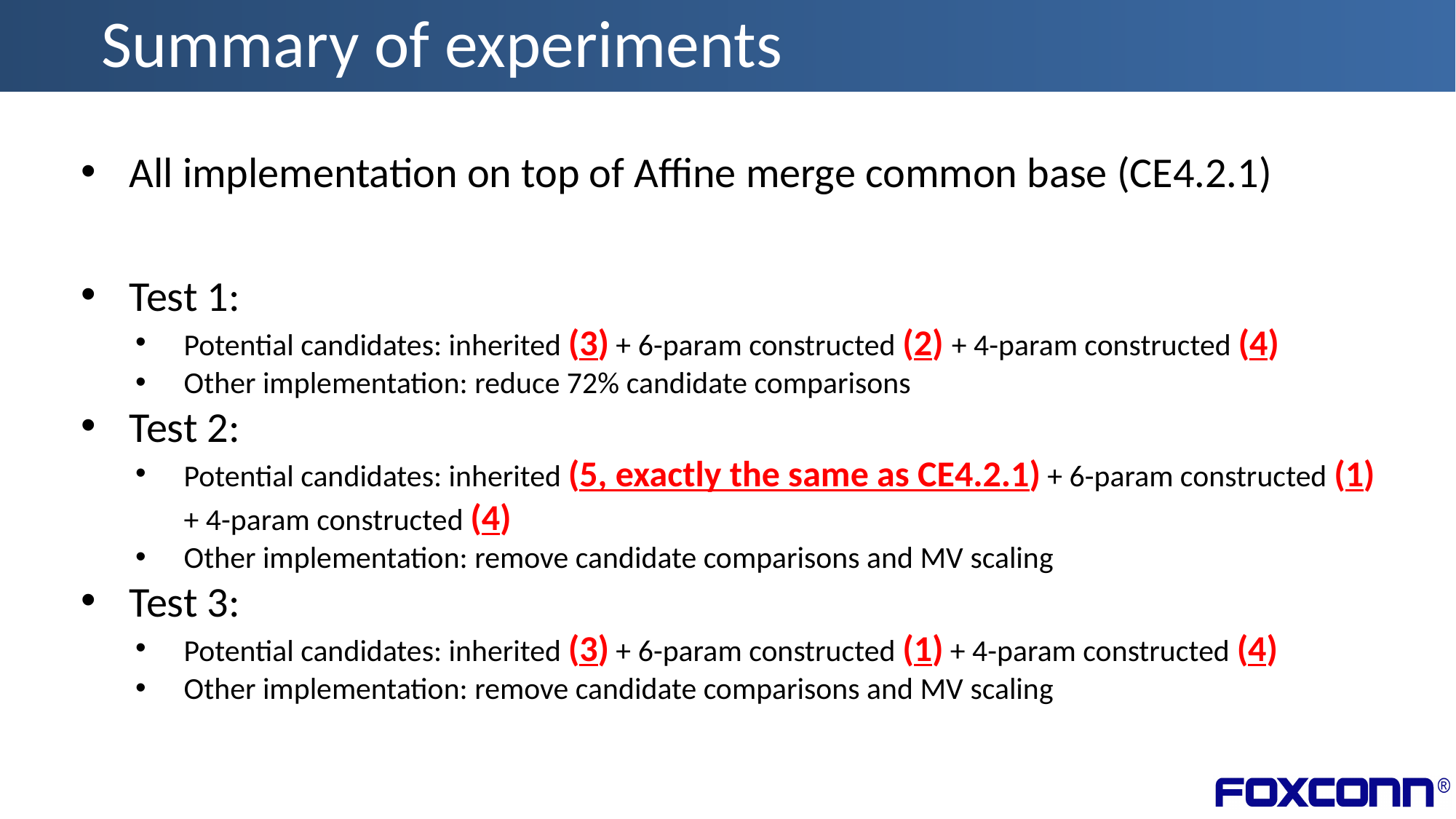

# Summary of experiments
All implementation on top of Affine merge common base (CE4.2.1)

Test 1:
Potential candidates: inherited (3) + 6-param constructed (2) + 4-param constructed (4)
Other implementation: reduce 72% candidate comparisons
Test 2:
Potential candidates: inherited (5, exactly the same as CE4.2.1) + 6-param constructed (1) + 4-param constructed (4)
Other implementation: remove candidate comparisons and MV scaling
Test 3:
Potential candidates: inherited (3) + 6-param constructed (1) + 4-param constructed (4)
Other implementation: remove candidate comparisons and MV scaling

4